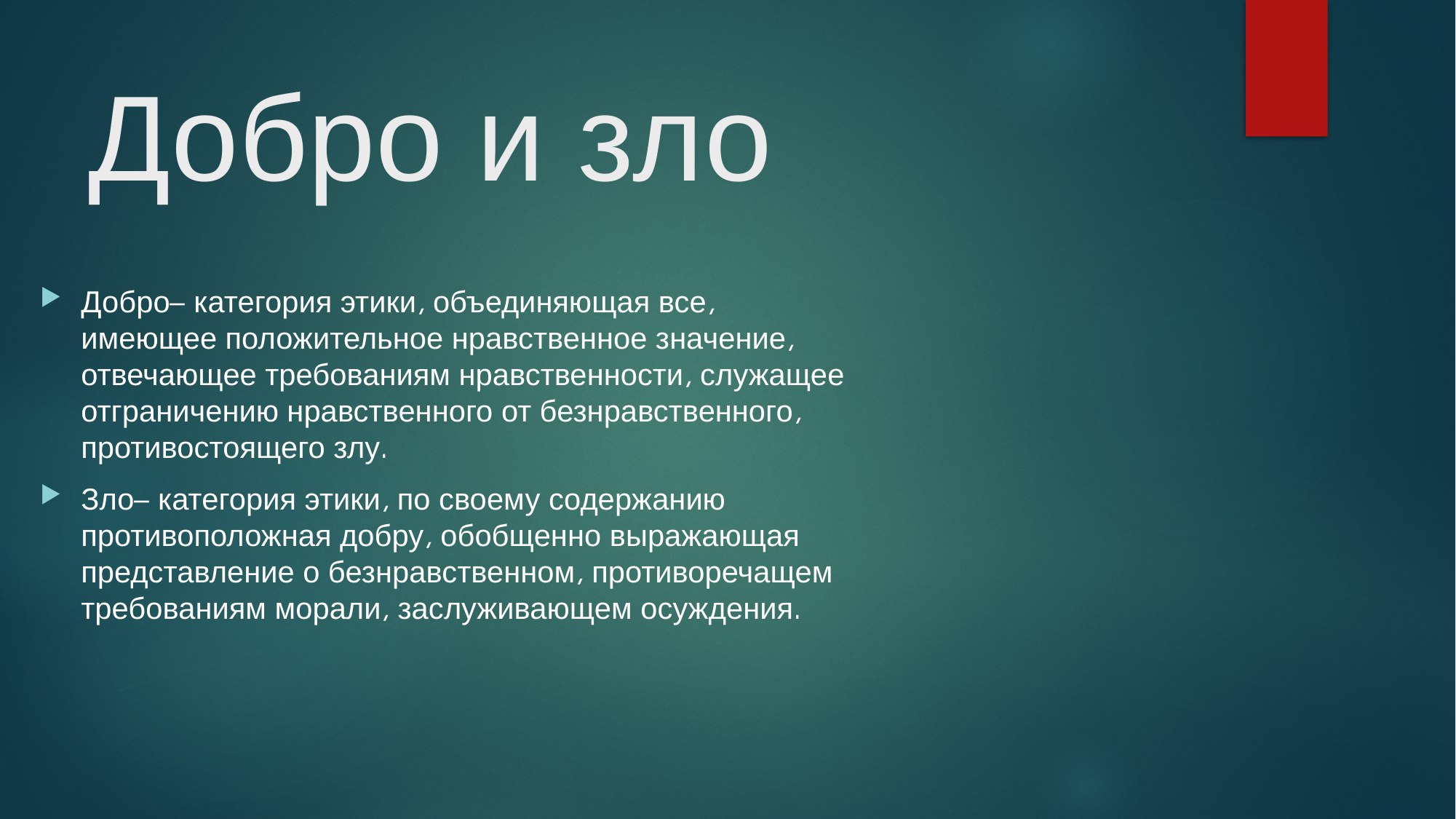

# Добро и зло
Добро– категория этики, объединяющая все, имеющее положительное нравственное значение, отвечающее требованиям нравственности, служащее отграничению нравственного от безнравственного, противостоящего злу.
Зло– категория этики, по своему содержанию противоположная добру, обобщенно выражающая представление о безнравственном, противоречащем требованиям морали, заслуживающем осуждения.